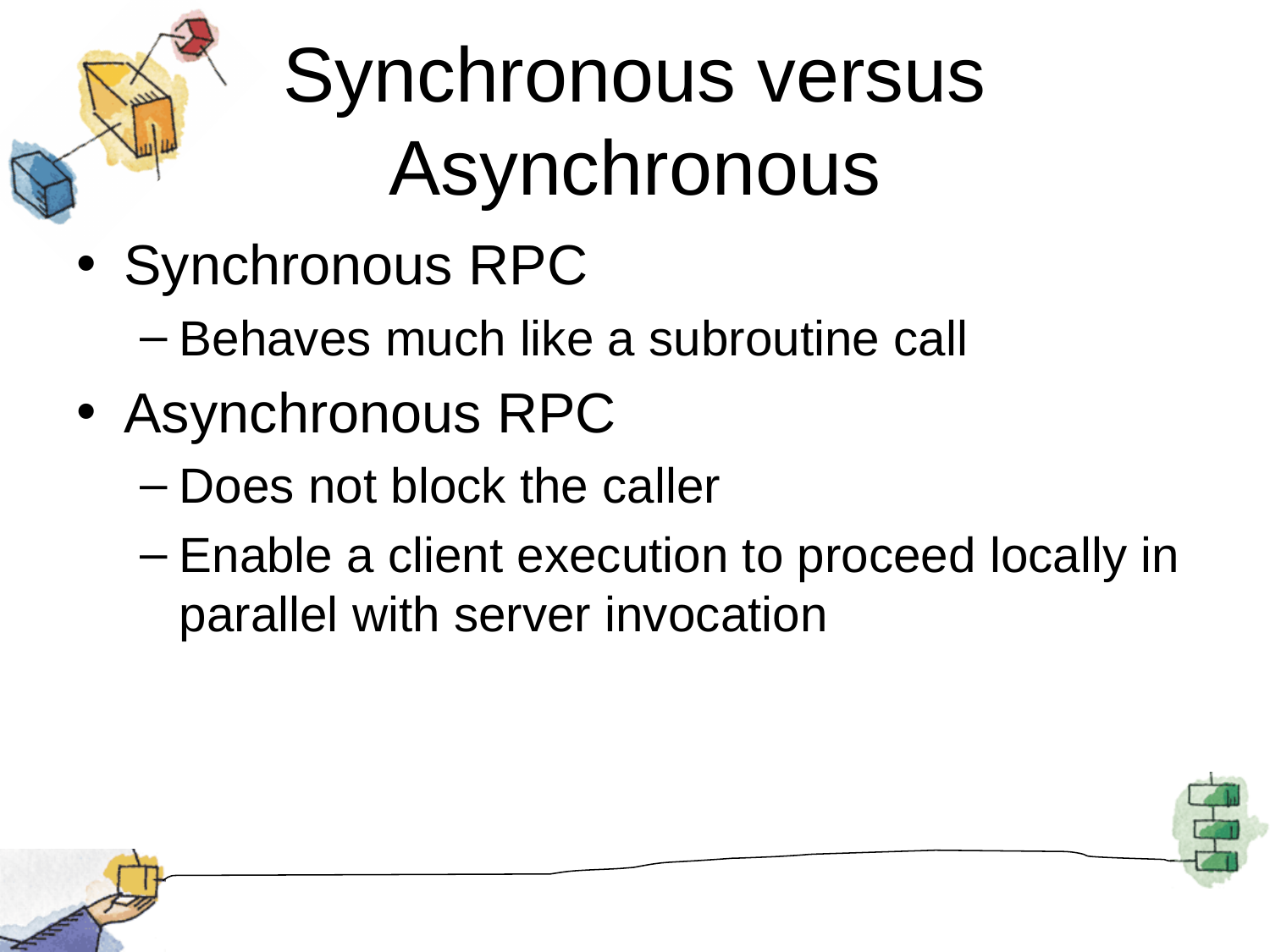

# Synchronous versus Asynchronous
Synchronous RPC
Behaves much like a subroutine call
Asynchronous RPC
Does not block the caller
Enable a client execution to proceed locally in parallel with server invocation